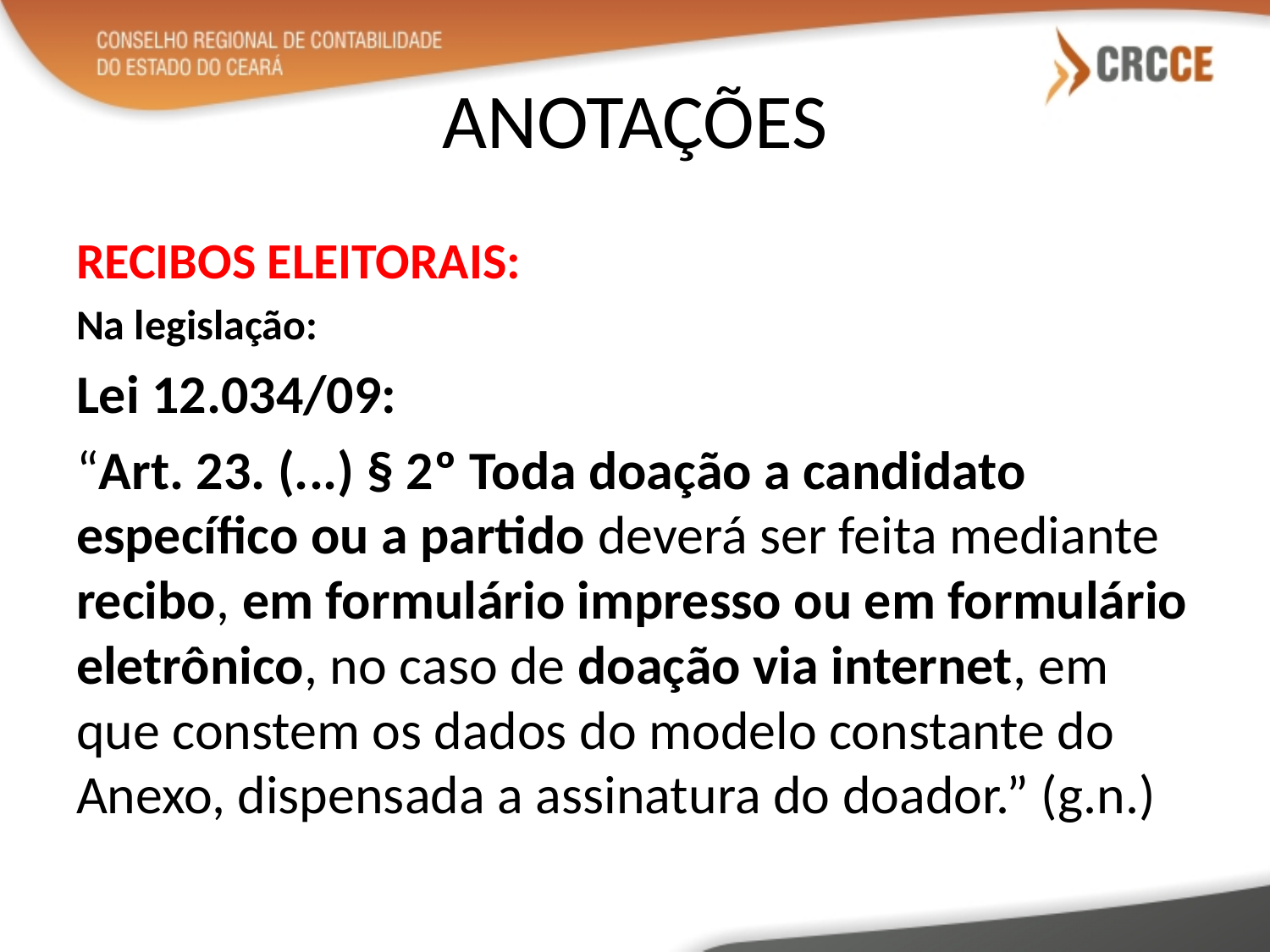

# ANOTAÇÕES
RECIBOS ELEITORAIS:
Na legislação:
Lei 12.034/09:
“Art. 23. (...) § 2º Toda doação a candidato específico ou a partido deverá ser feita mediante recibo, em formulário impresso ou em formulário eletrônico, no caso de doação via internet, em que constem os dados do modelo constante do Anexo, dispensada a assinatura do doador.” (g.n.)